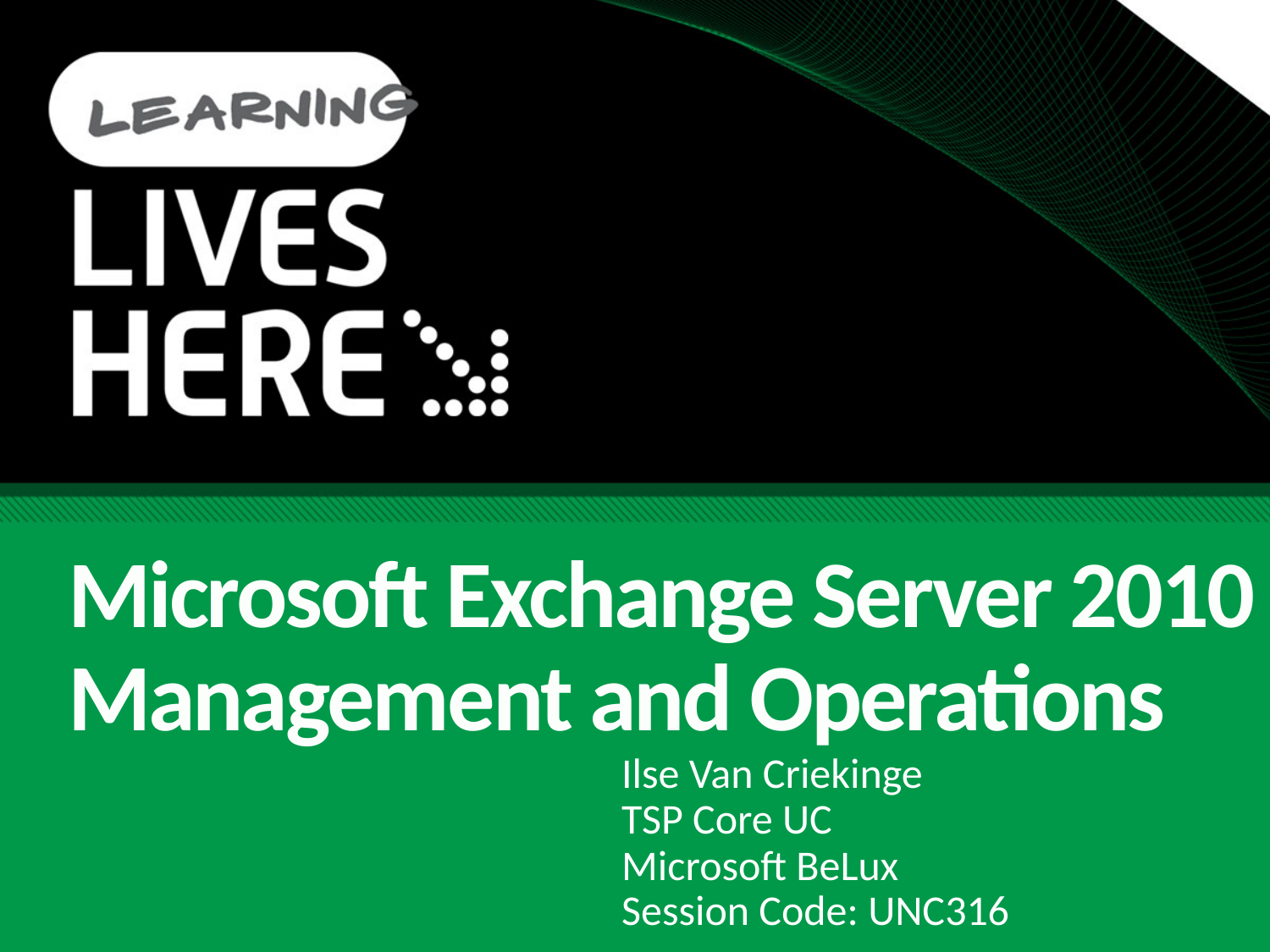

# Microsoft Exchange Server 2010 Management and Operations
Ilse Van Criekinge
TSP Core UC
Microsoft BeLux
Session Code: UNC316